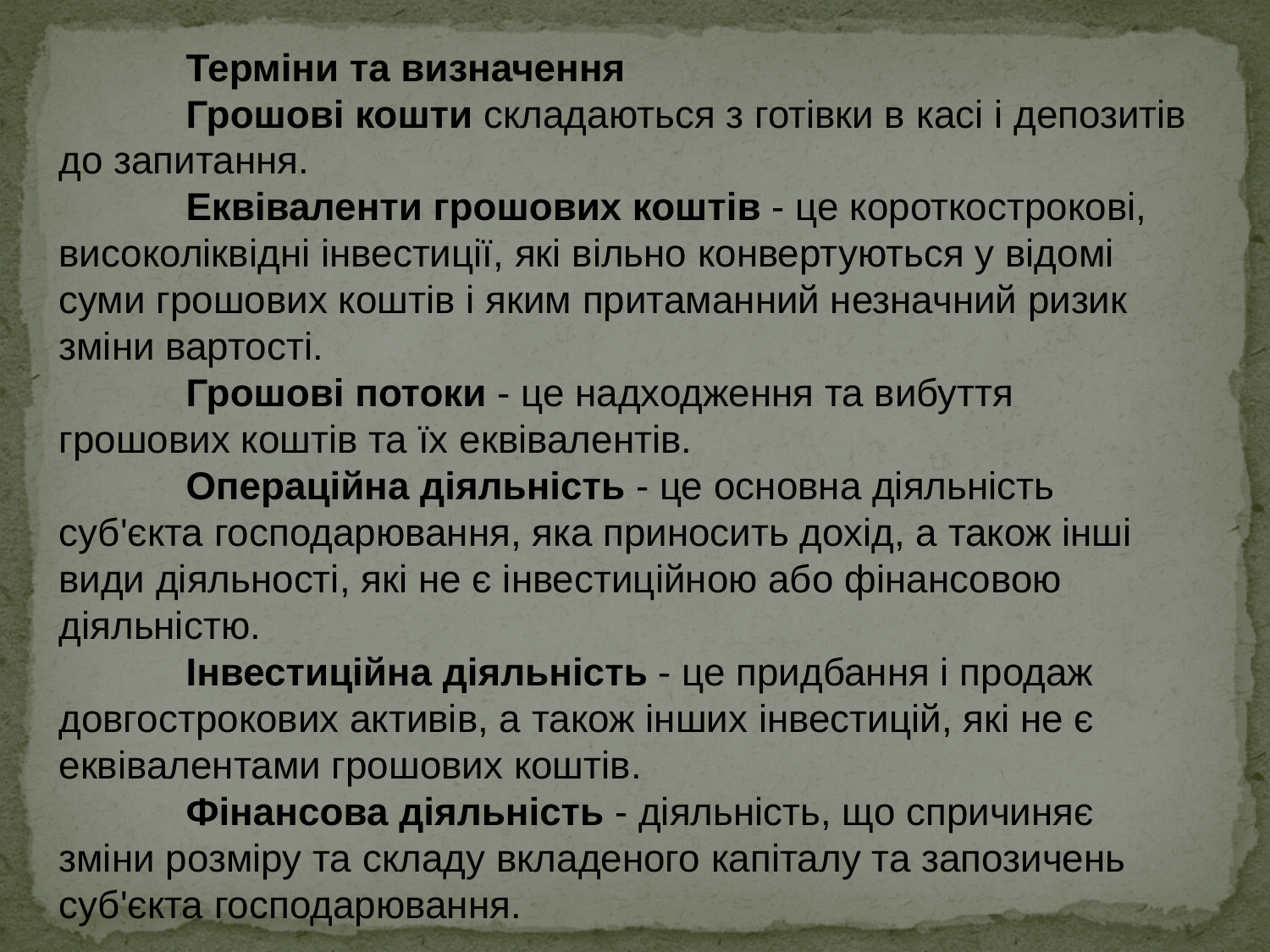

Терміни та визначення
	Грошові кошти складаються з готівки в касі і депозитів до запитання.
	Еквіваленти грошових коштів - це короткострокові, високоліквідні інвестиції, які вільно конвертуються у відомі суми грошових коштів і яким притаманний незначний ризик зміни вартості.
	Грошові потоки - це надходження та вибуття грошових коштів та їх еквівалентів.
	Операційна діяльність - це основна діяльність суб'єкта господарювання, яка приносить дохід, а також інші види діяльності, які не є інвестиційною або фінансовою діяльністю.
	Інвестиційна діяльність - це придбання і продаж довгострокових активів, а також інших інвестицій, які не є еквівалентами грошових коштів.
	Фінансова діяльність - діяльність, що спричиняє зміни розміру та складу вкладеного капіталу та запозичень суб'єкта господарювання.